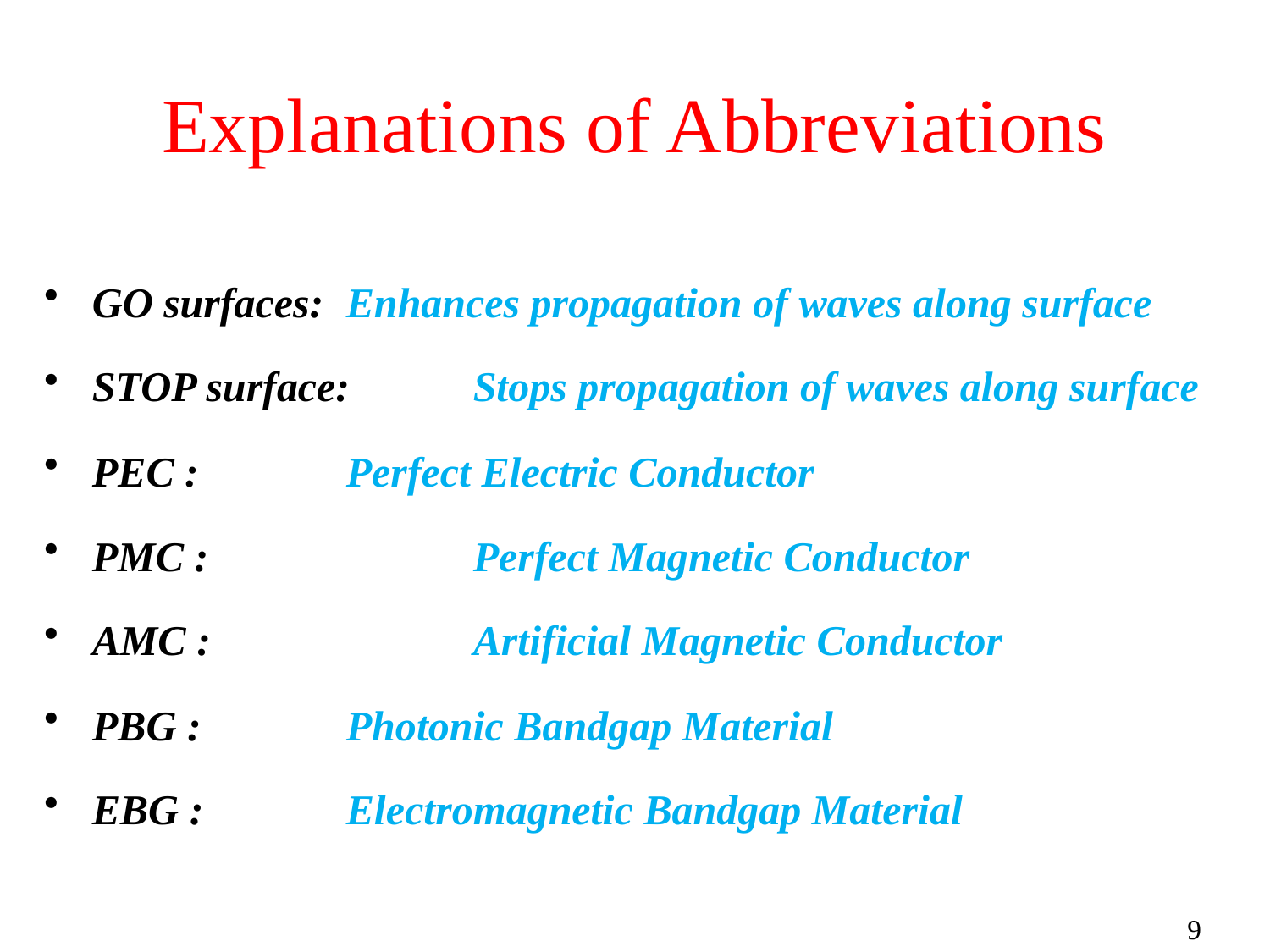

# Explanations of Abbreviations
GO surfaces: 	Enhances propagation of waves along surface
STOP surface: 	Stops propagation of waves along surface
PEC :		Perfect Electric Conductor
PMC : 		Perfect Magnetic Conductor
AMC : 		Artificial Magnetic Conductor
PBG :		Photonic Bandgap Material
EBG : 		Electromagnetic Bandgap Material